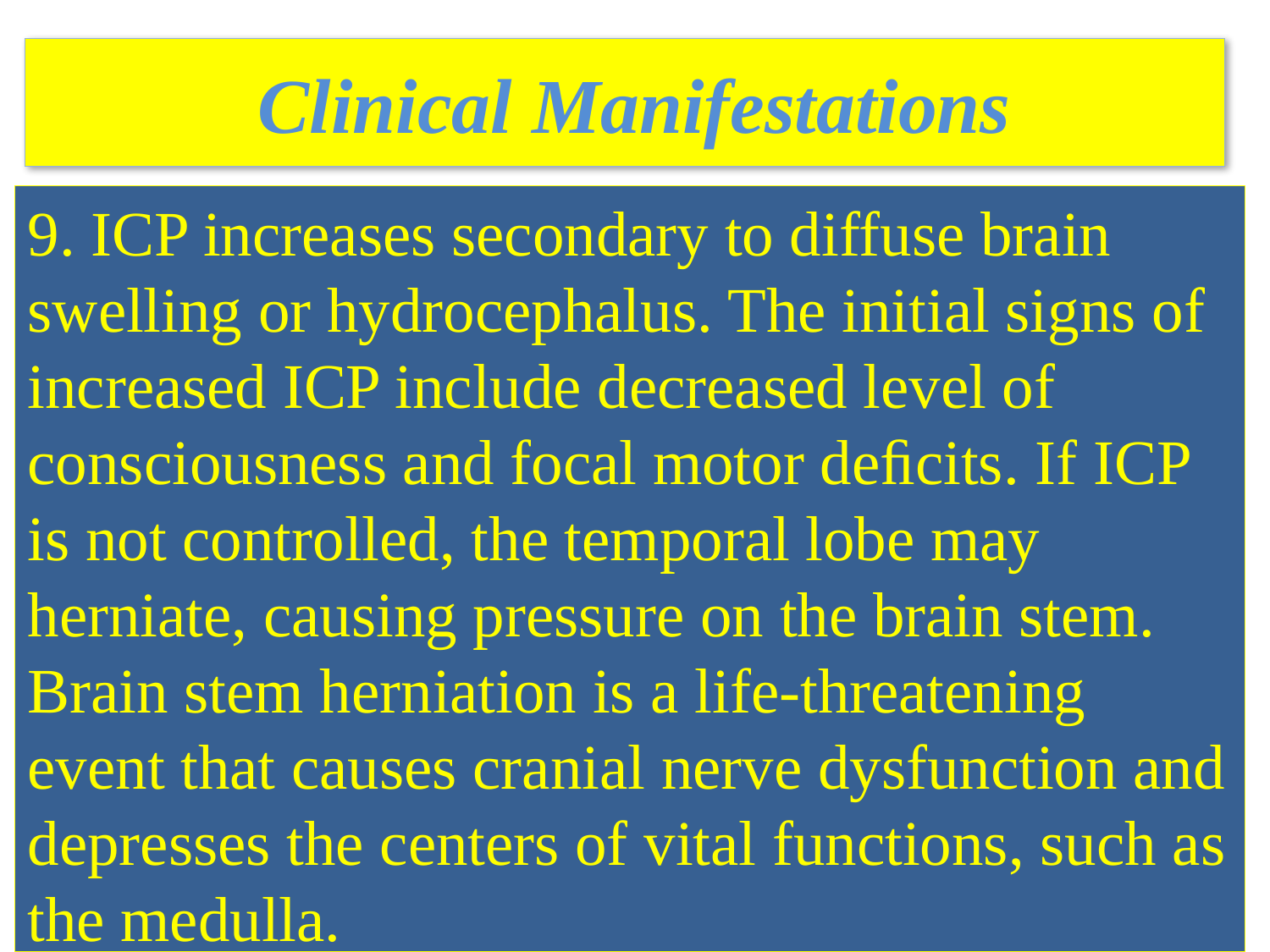

# Clinical Manifestations
9. ICP increases secondary to diffuse brain swelling or hydrocephalus. The initial signs of increased ICP include decreased level of consciousness and focal motor deﬁcits. If ICP is not controlled, the temporal lobe may herniate, causing pressure on the brain stem. Brain stem herniation is a life-threatening event that causes cranial nerve dysfunction and depresses the centers of vital functions, such as the medulla.